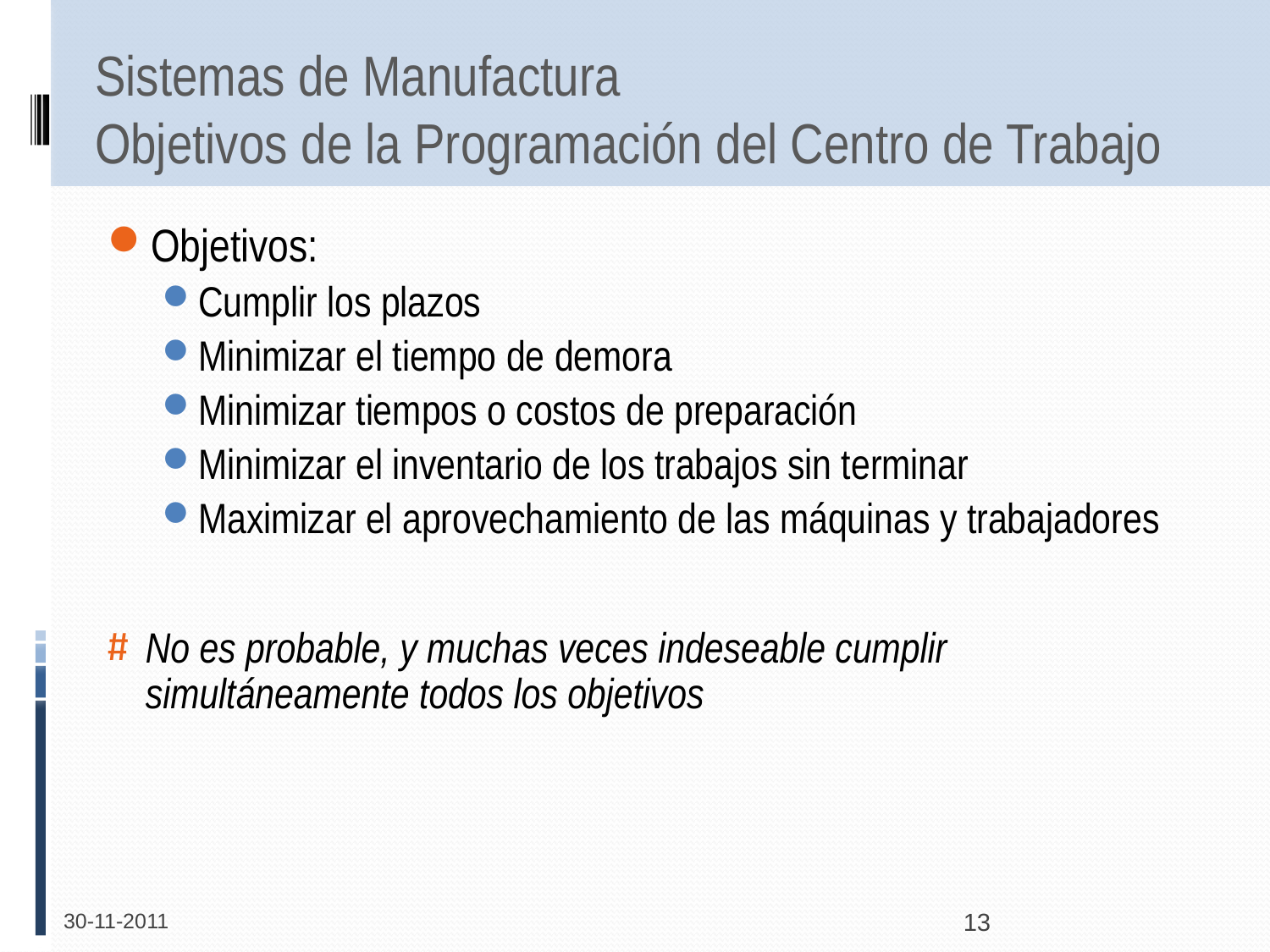

# Sistemas de Manufactura Objetivos de la Programación del Centro de Trabajo
Objetivos:
Cumplir los plazos
Minimizar el tiempo de demora
Minimizar tiempos o costos de preparación
Minimizar el inventario de los trabajos sin terminar
Maximizar el aprovechamiento de las máquinas y trabajadores

No es probable, y muchas veces indeseable cumplir simultáneamente todos los objetivos

30-11-2011
13